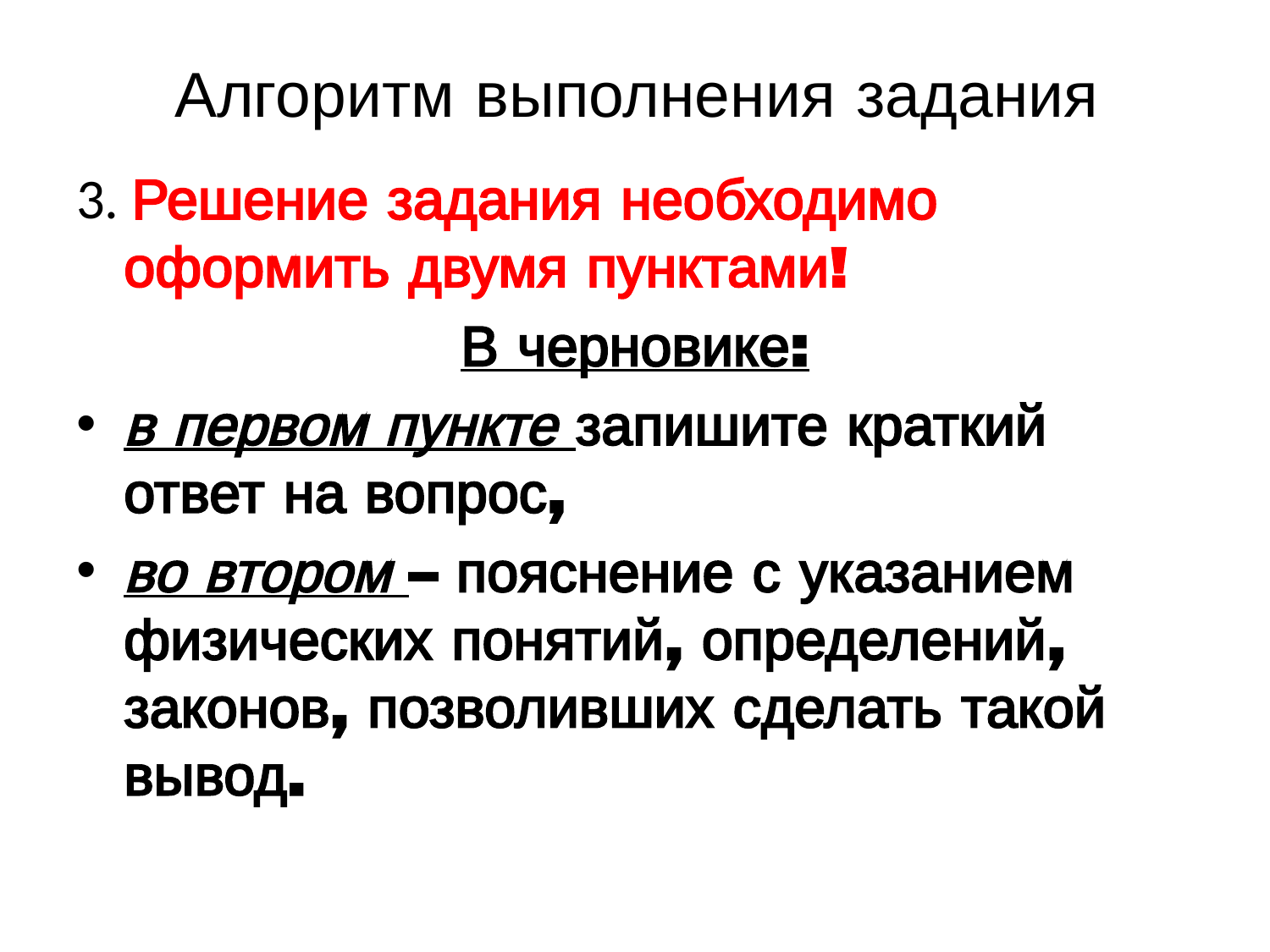

# Алгоритм выполнения задания
3. Решение задания необходимо оформить двумя пунктами!
В черновике:
в первом пункте запишите краткий ответ на вопрос,
во втором – пояснение с указанием физических понятий, определений, законов, позволивших сделать такой вывод.